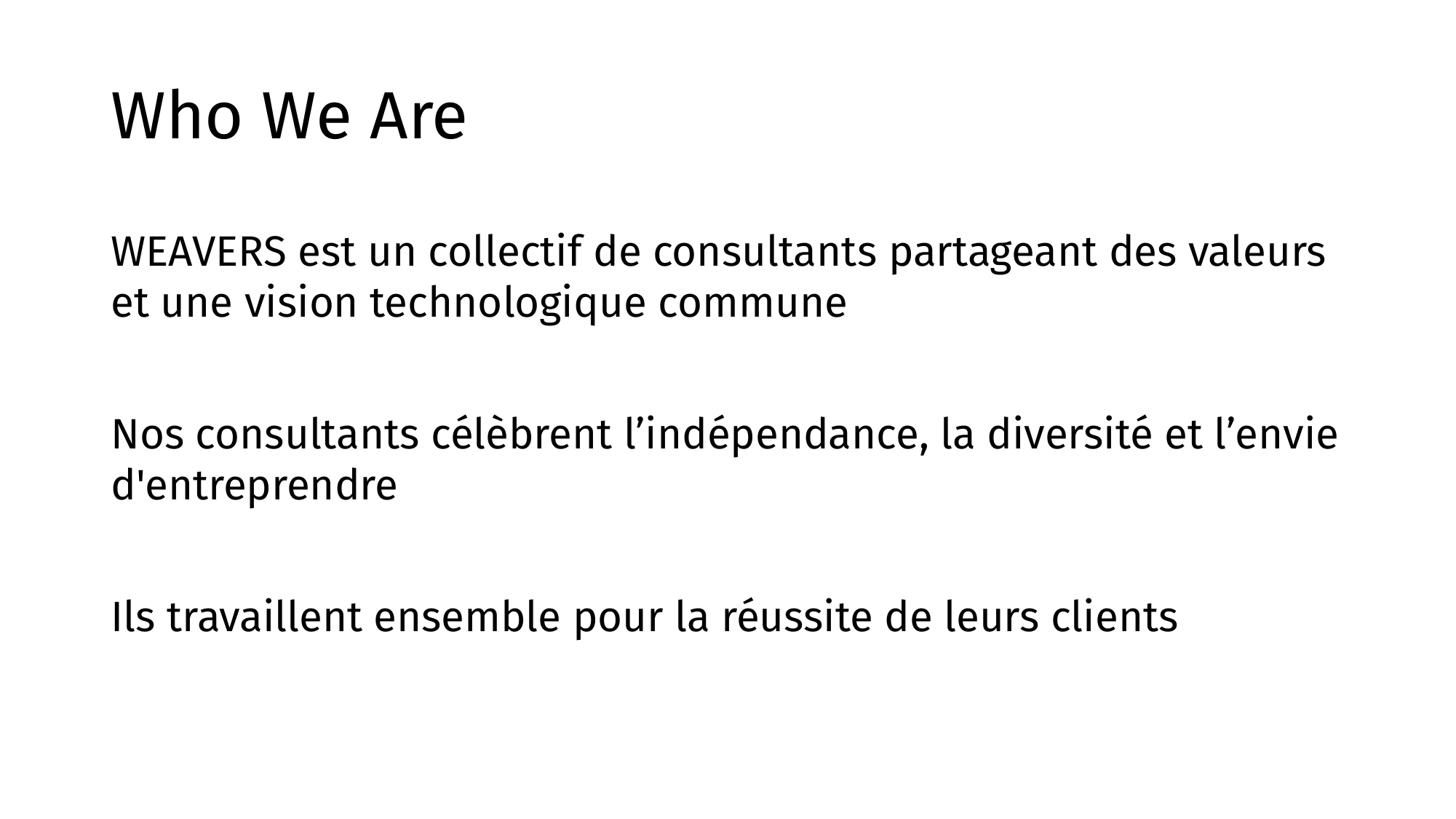

# Who We Are
WEAVERS est un collectif de consultants partageant des valeurs et une vision technologique commune

Nos consultants célèbrent l’indépendance, la diversité et l’envie d'entreprendre

Ils travaillent ensemble pour la réussite de leurs clients